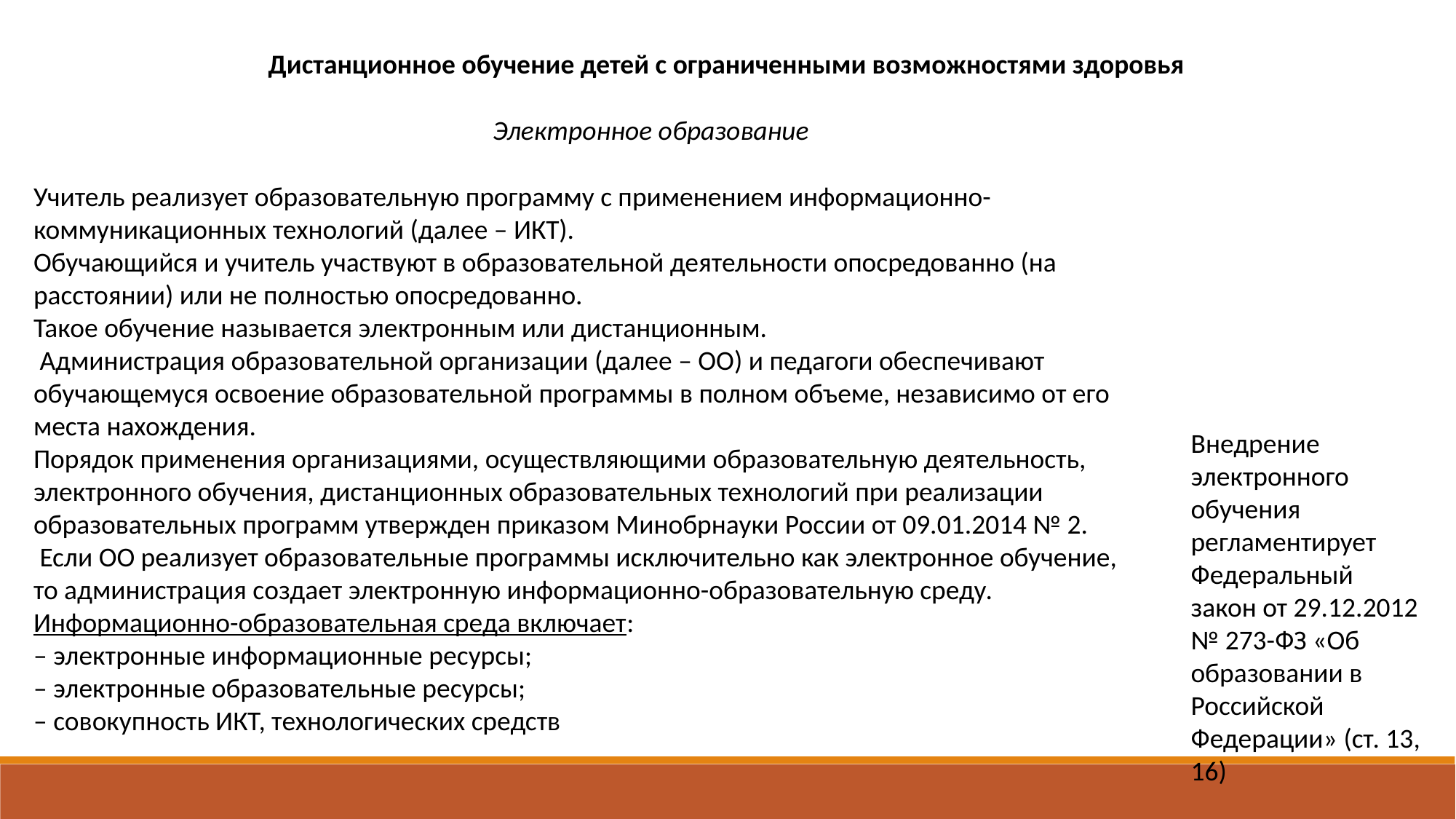

Дистанционное обучение детей с ограниченными возможностями здоровья
Электронное образование
Учитель реализует образовательную программу с применением информационно-коммуникационных технологий (далее – ИКТ).
Обучающийся и учитель участвуют в образовательной деятельности опосредованно (на расстоянии) или не полностью опосредованно.
Такое обучение называется электронным или дистанционным.
 Администрация образовательной организации (далее – ОО) и педагоги обеспечивают обучающемуся освоение образовательной программы в полном объеме, независимо от его места нахождения.
Порядок применения организациями, осуществляющими образовательную деятельность, электронного обучения, дистанционных образовательных технологий при реализации образовательных программ утвержден приказом Минобрнауки России от 09.01.2014 № 2.
 Если ОО реализует образовательные программы исключительно как электронное обучение, то администрация создает электронную информационно-образовательную среду.
Информационно-образовательная среда включает:
– электронные информационные ресурсы;
– электронные образовательные ресурсы;
– совокупность ИКТ, технологических средств
Внедрение электронного
обучения регламентирует Федеральный
закон от 29.12.2012
№ 273-ФЗ «Об образовании в Российской
Федерации» (ст. 13, 16)